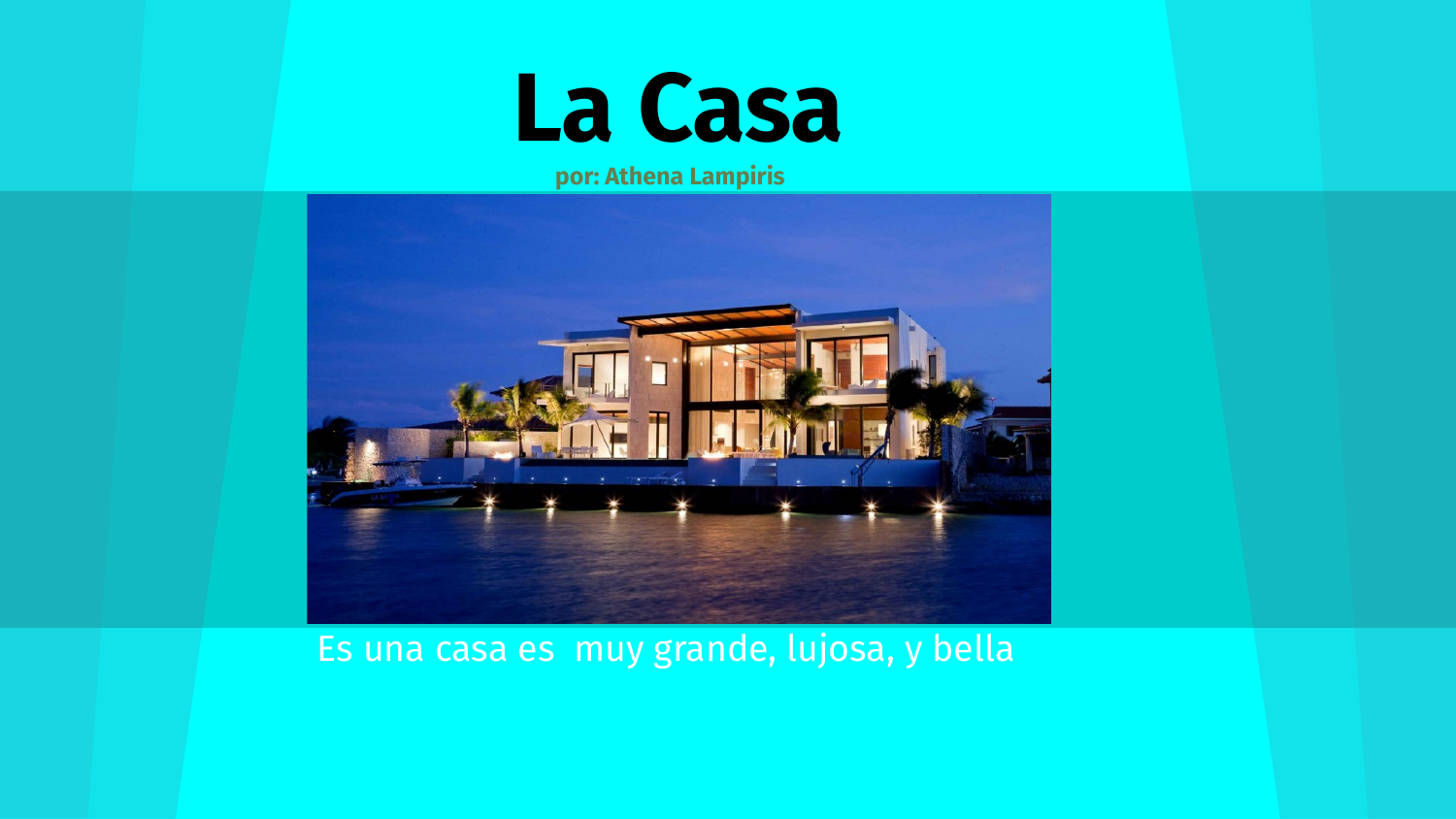

# La Casa
                                                           por: Athena Lampiris

               Es una casa es  muy grande, lujosa, y bella